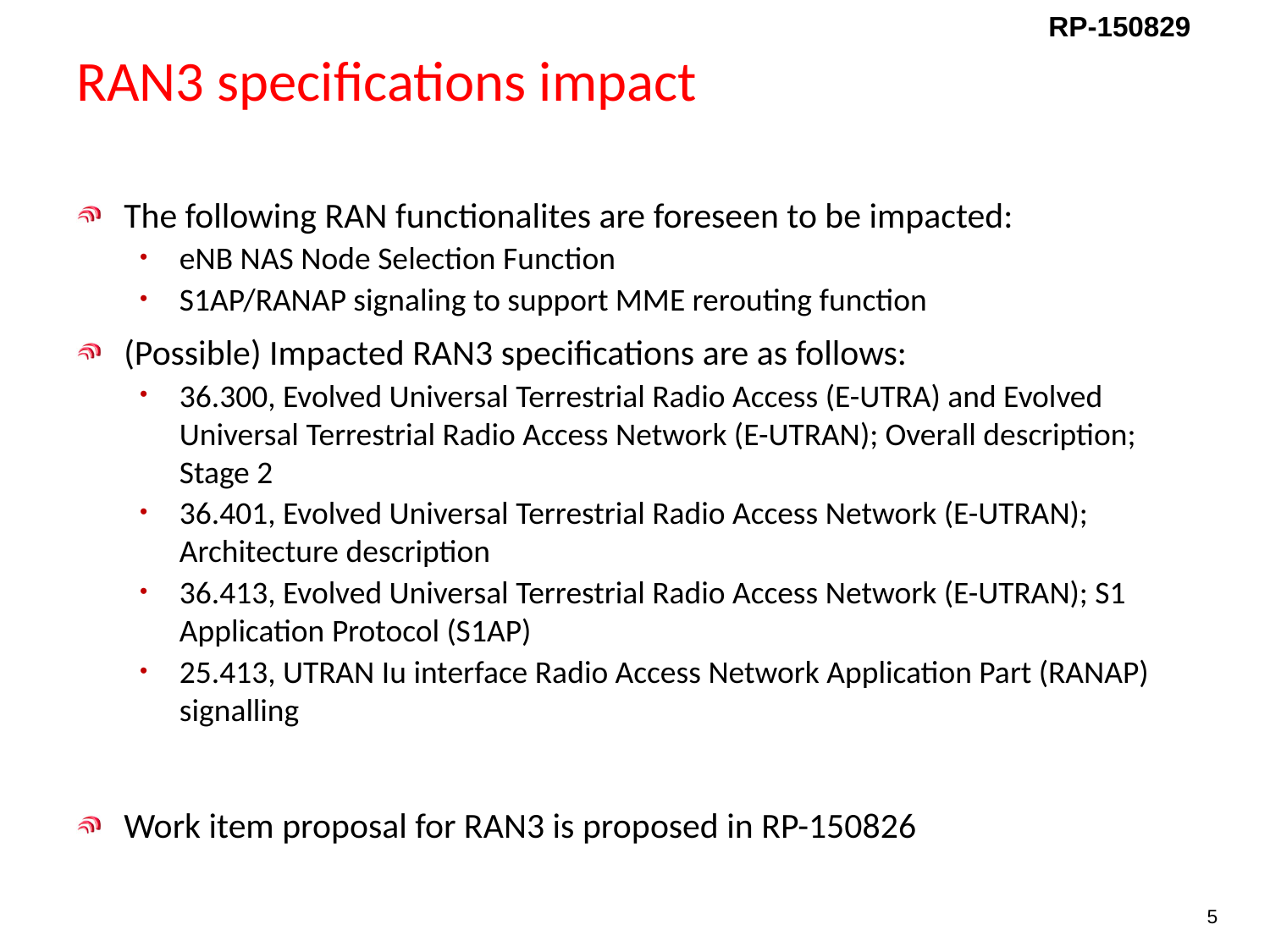

# RAN3 specifications impact
The following RAN functionalites are foreseen to be impacted:
eNB NAS Node Selection Function
S1AP/RANAP signaling to support MME rerouting function
(Possible) Impacted RAN3 specifications are as follows:
36.300, Evolved Universal Terrestrial Radio Access (E-UTRA) and Evolved Universal Terrestrial Radio Access Network (E-UTRAN); Overall description; Stage 2
36.401, Evolved Universal Terrestrial Radio Access Network (E-UTRAN); Architecture description
36.413, Evolved Universal Terrestrial Radio Access Network (E-UTRAN); S1 Application Protocol (S1AP)
25.413, UTRAN Iu interface Radio Access Network Application Part (RANAP) signalling

Work item proposal for RAN3 is proposed in RP-150826